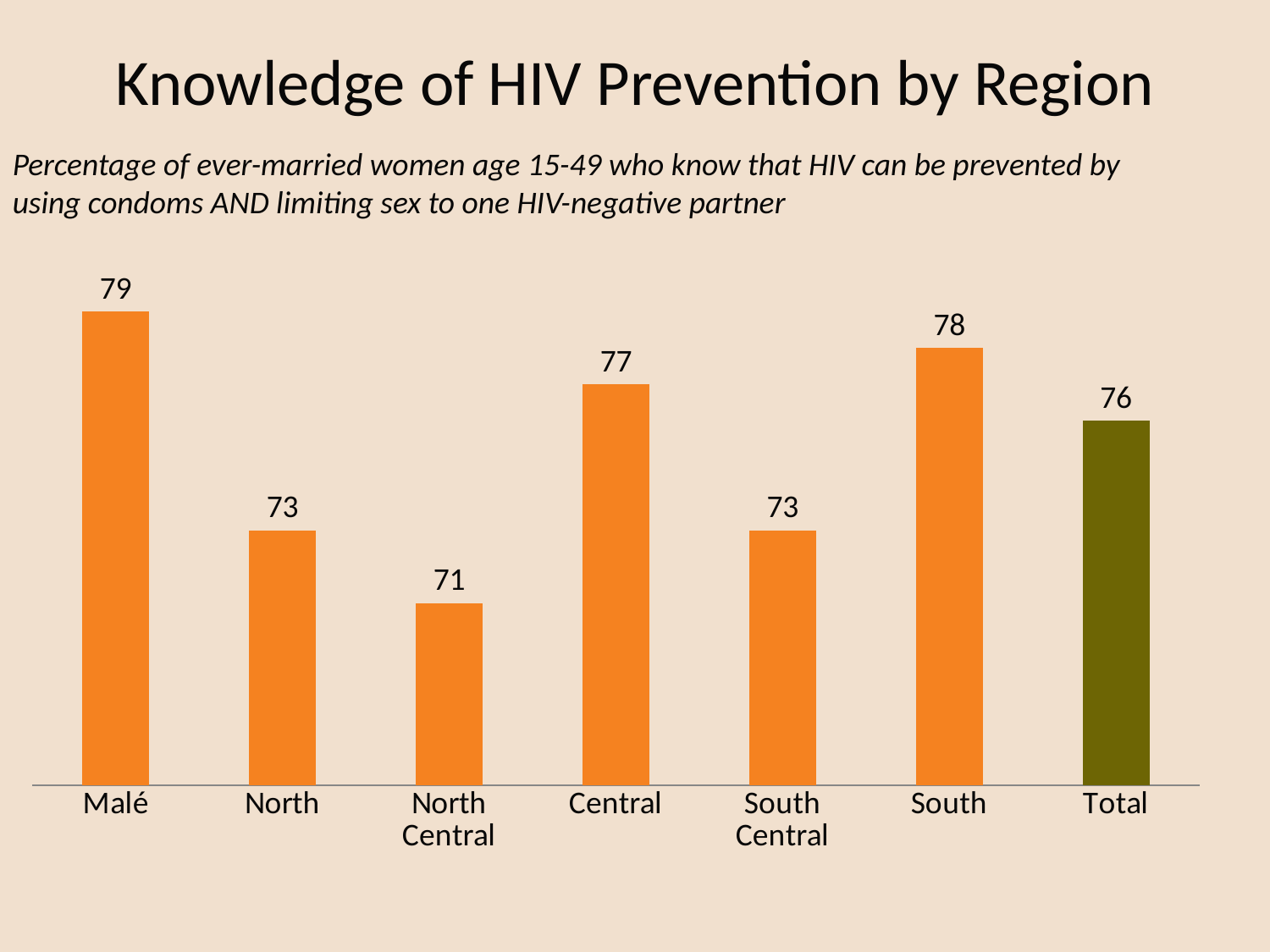

Knowledge of HIV Prevention by Region
Percentage of ever-married women age 15-49 who know that HIV can be prevented by using condoms AND limiting sex to one HIV-negative partner

### Chart

| Category | Series 1 |
|---|---|
| Malé | 79.0 |
| North | 73.0 |
| North Central | 71.0 |
| Central | 77.0 |
| South Central | 73.0 |
| South | 78.0 |
| Total | 76.0 |